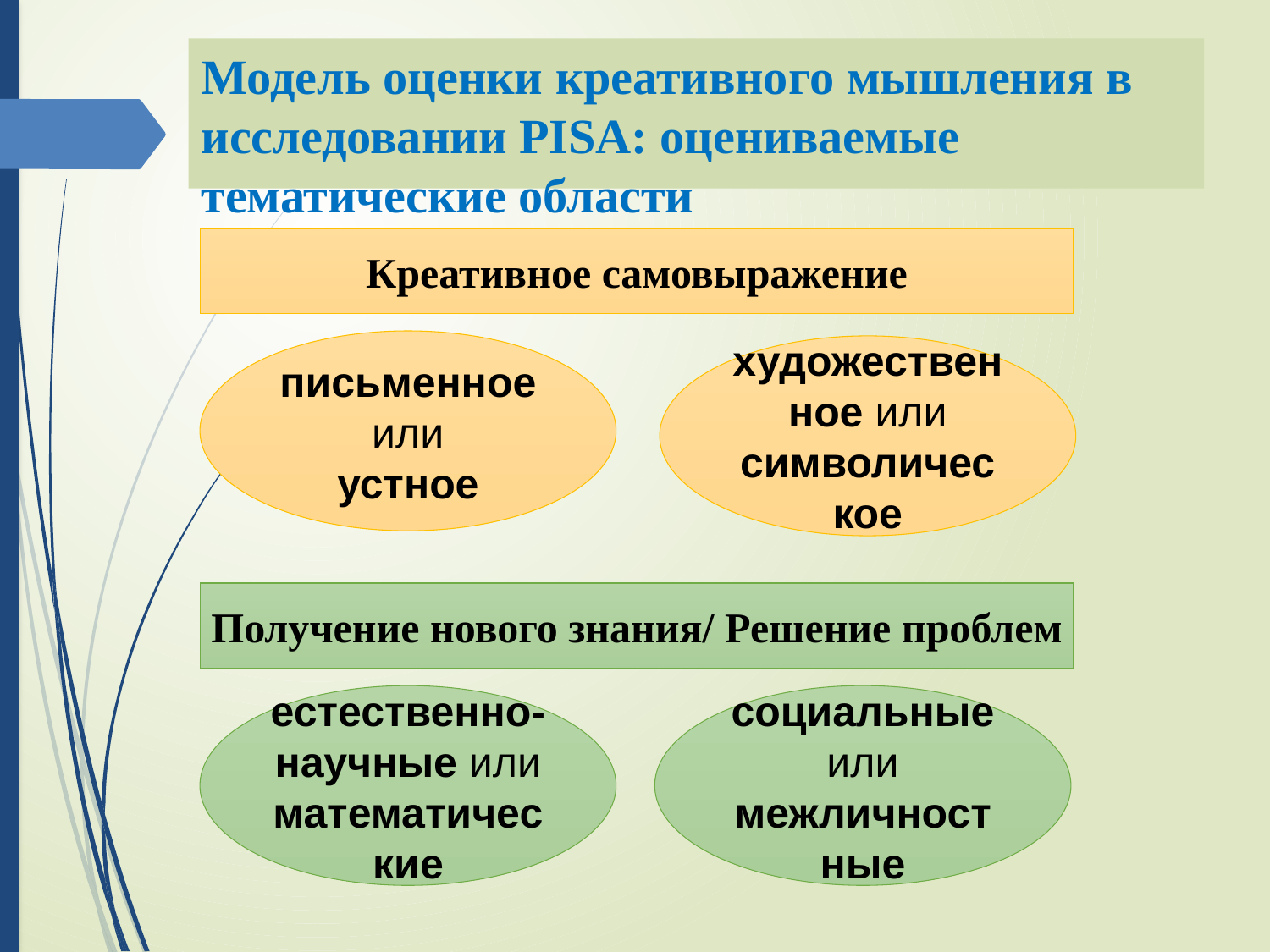

Модель оценки креативного мышления в исследовании PISA: оцениваемые тематические области
Креативное самовыражение

письменное
или
устное
художественное или символическое

Получение нового знания/ Решение проблем
естественно-научные или математические
социальные или межличностные